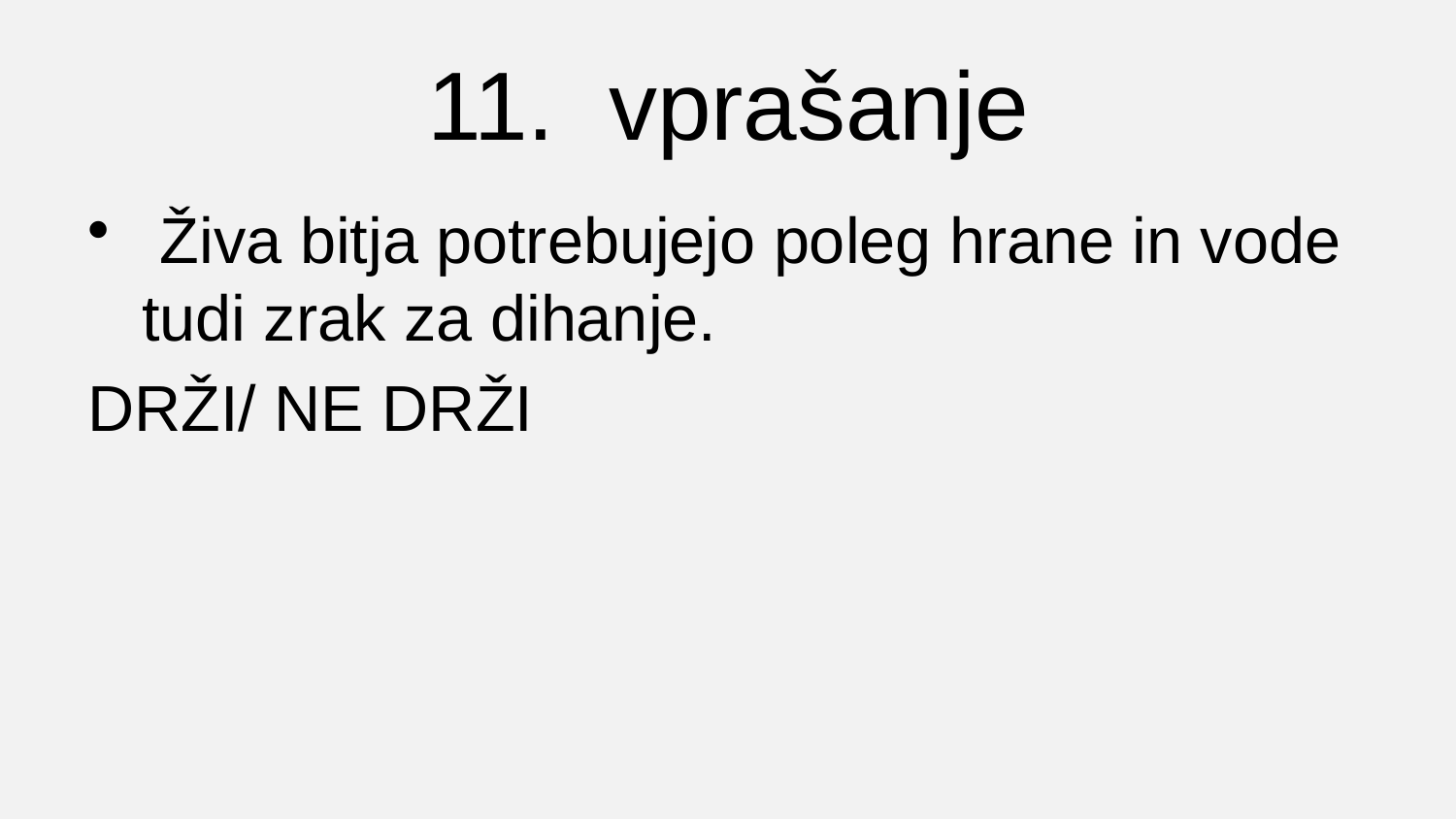

# 11.  vprašanje
 Živa bitja potrebujejo poleg hrane in vode tudi zrak za dihanje.
DRŽI/ NE DRŽI